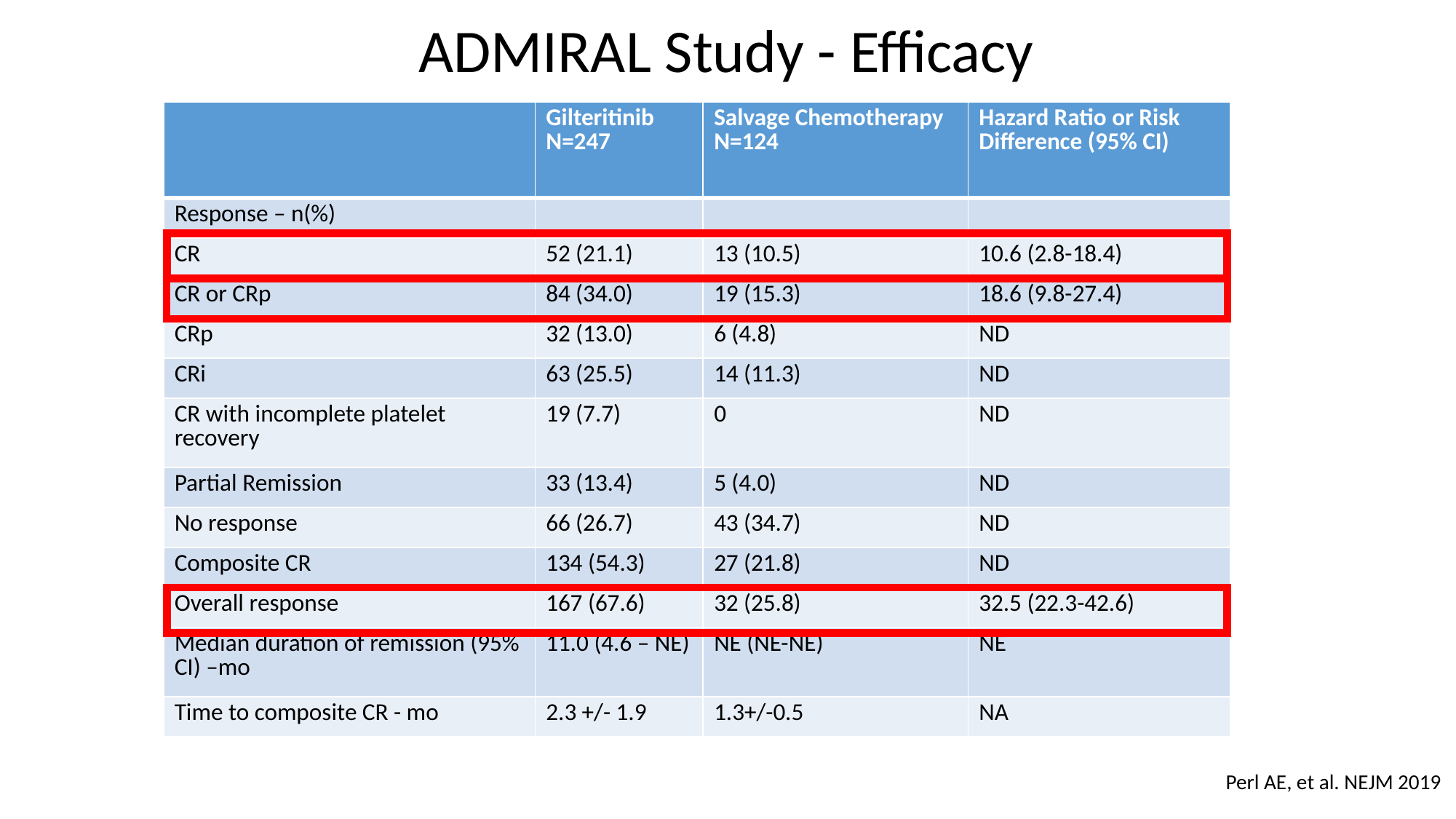

ADMIRAL Study - Efficacy
|  | Gilteritinib N=247 | Salvage Chemotherapy N=124 | Hazard Ratio or Risk Difference (95% CI) |
| --- | --- | --- | --- |
| Response – n(%) |  |  |  |
| CR | 52 (21.1) | 13 (10.5) | 10.6 (2.8-18.4) |
| CR or CRp | 84 (34.0) | 19 (15.3) | 18.6 (9.8-27.4) |
| CRp | 32 (13.0) | 6 (4.8) | ND |
| CRi | 63 (25.5) | 14 (11.3) | ND |
| CR with incomplete platelet recovery | 19 (7.7) | 0 | ND |
| Partial Remission | 33 (13.4) | 5 (4.0) | ND |
| No response | 66 (26.7) | 43 (34.7) | ND |
| Composite CR | 134 (54.3) | 27 (21.8) | ND |
| Overall response | 167 (67.6) | 32 (25.8) | 32.5 (22.3-42.6) |
| Median duration of remission (95% CI) –mo | 11.0 (4.6 – NE) | NE (NE-NE) | NE |
| Time to composite CR - mo | 2.3 +/- 1.9 | 1.3+/-0.5 | NA |

Perl AE et al. N Engl J Med 2019;381:1728-1740
Perl AE, et al. NEJM 2019